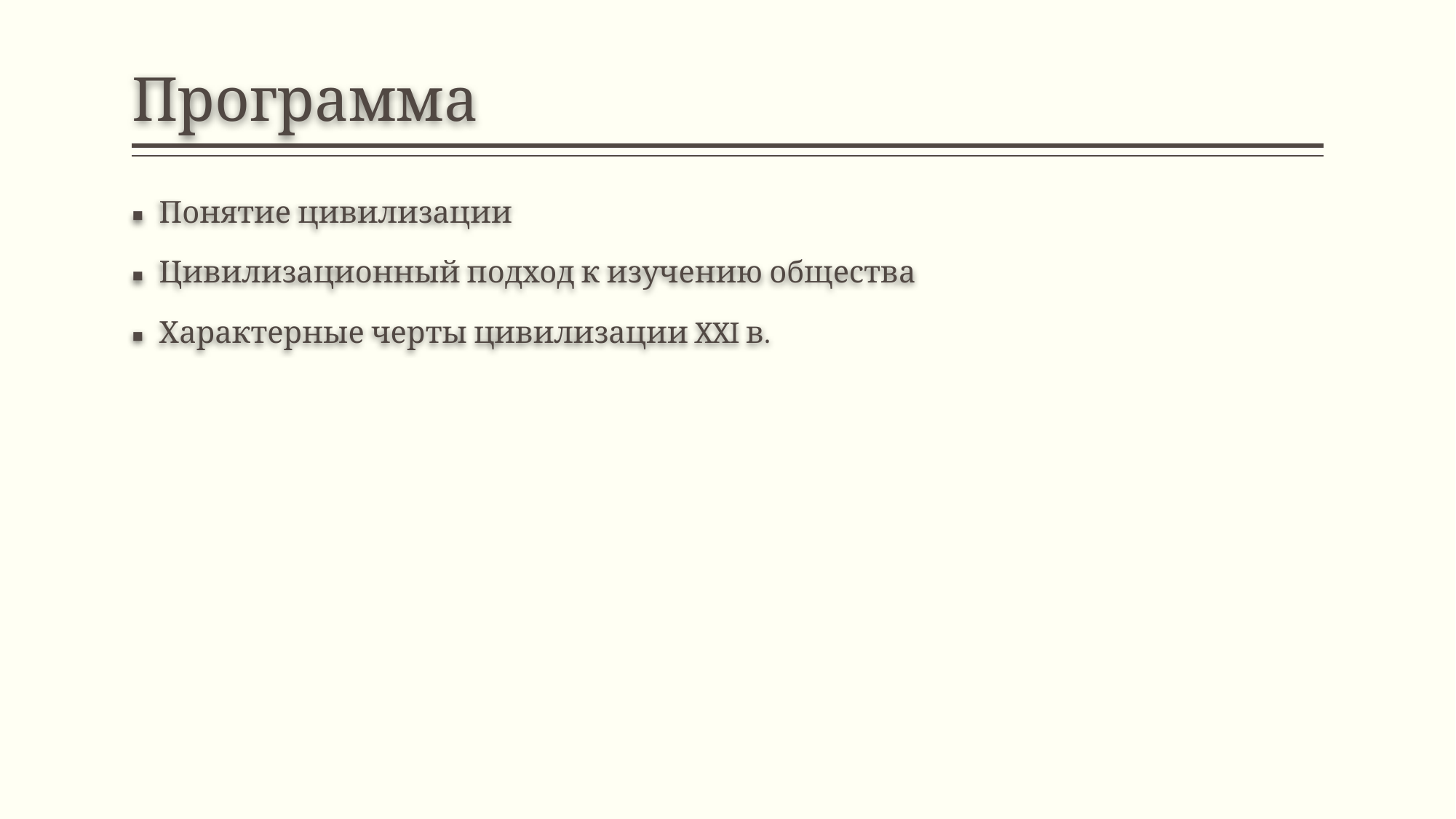

# Программа
Понятие цивилизации
Цивилизационный подход к изучению общества
Характерные черты цивилизации XXI в.